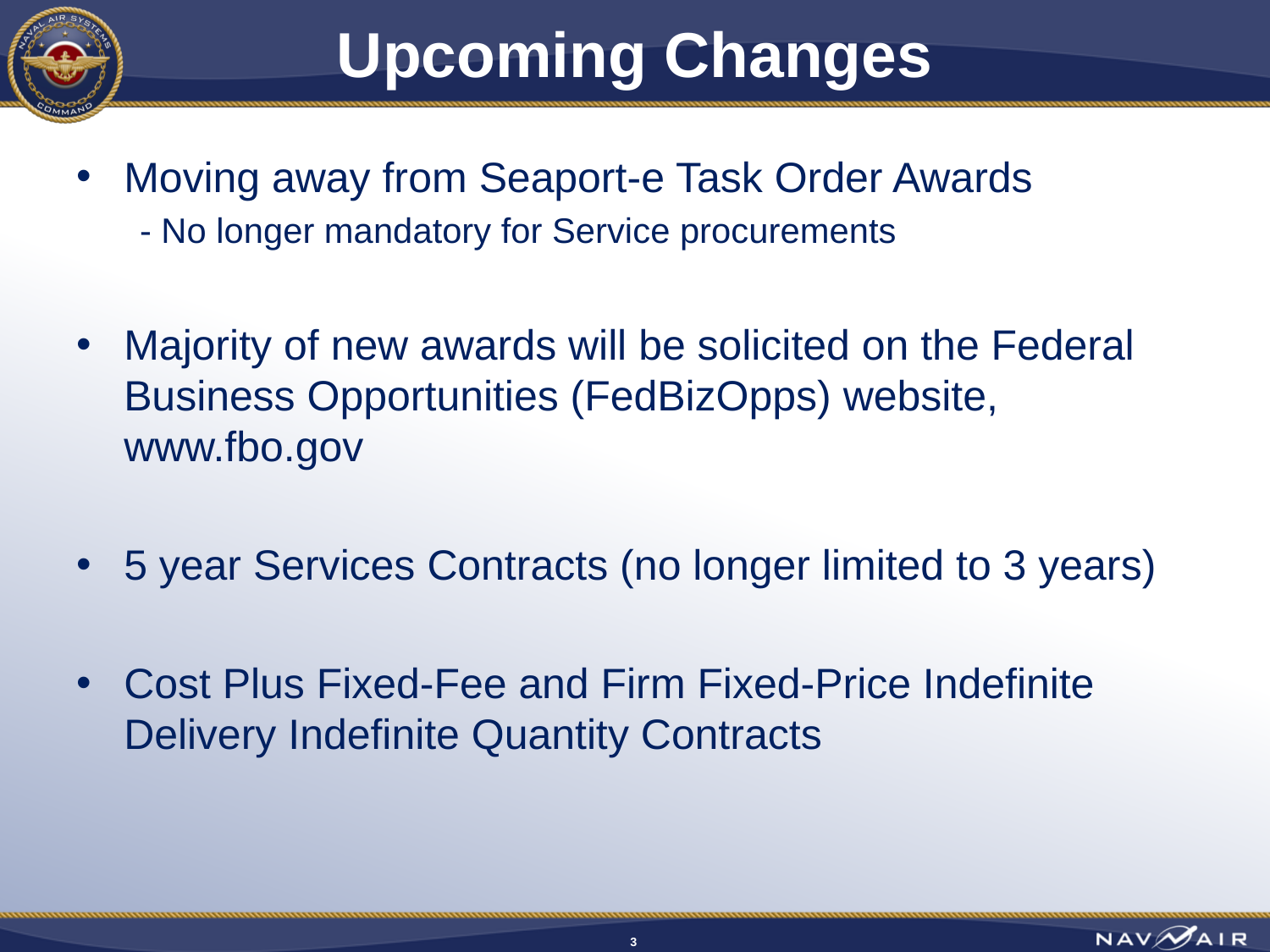

# Upcoming Changes
Moving away from Seaport-e Task Order Awards
- No longer mandatory for Service procurements

Majority of new awards will be solicited on the Federal Business Opportunities (FedBizOpps) website, www.fbo.gov

5 year Services Contracts (no longer limited to 3 years)

Cost Plus Fixed-Fee and Firm Fixed-Price Indefinite Delivery Indefinite Quantity Contracts
3